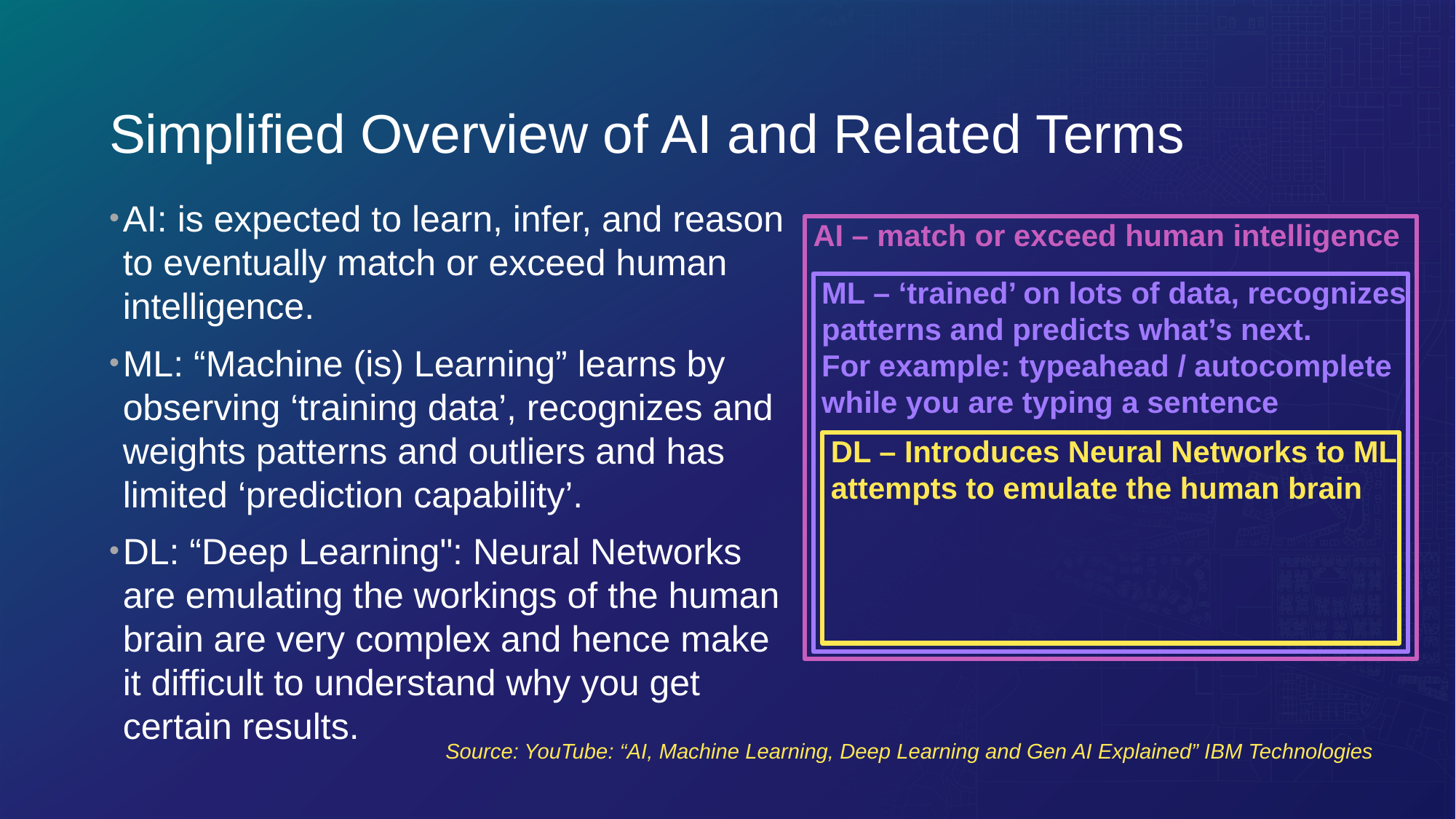

# Simplified Overview of AI and Related Terms
AI: is expected to learn, infer, and reason to eventually match or exceed human intelligence.
ML: “Machine (is) Learning” learns by observing ‘training data’, recognizes and weights patterns and outliers and has limited ‘prediction capability’.
DL: “Deep Learning": Neural Networks are emulating the workings of the human brain are very complex and hence make it difficult to understand why you get  certain results.
 AI – match or exceed human intelligence
 ML – ‘trained’ on lots of data, recognizes
 patterns and predicts what’s next.
 For example: typeahead / autocomplete
 while you are typing a sentence
 DL – Introduces Neural Networks to ML
 attempts to emulate the human brain
Source: YouTube: “AI, Machine Learning, Deep Learning and Gen AI Explained” IBM Technologies
https://www.youtube.com/watch?v=qYNweeDHiyU